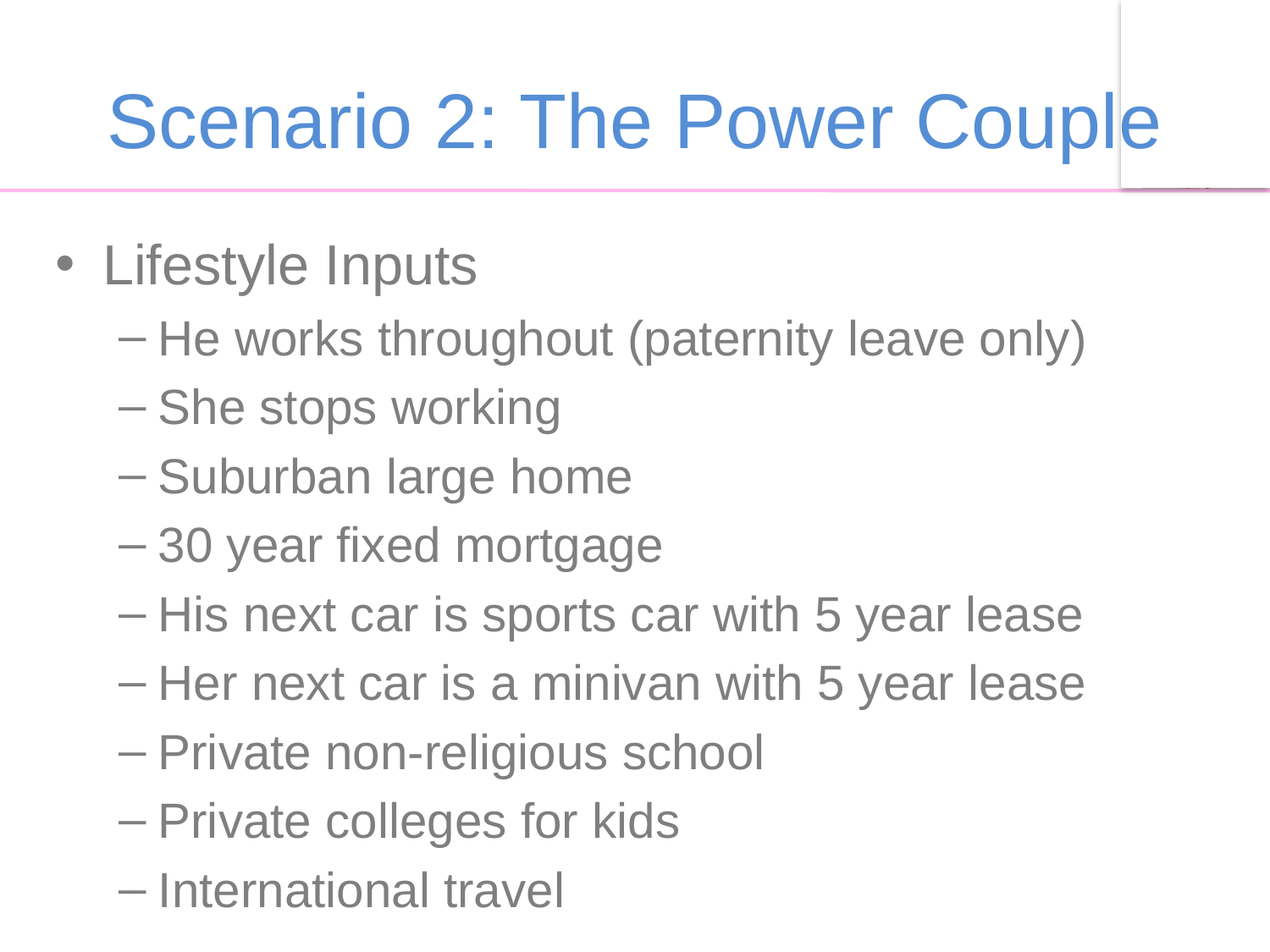

# Scenario 2: The Power Couple
Lifestyle Inputs
He works throughout (paternity leave only)
She stops working
Suburban large home
30 year fixed mortgage
His next car is sports car with 5 year lease
Her next car is a minivan with 5 year lease
Private non-religious school
Private colleges for kids
International travel